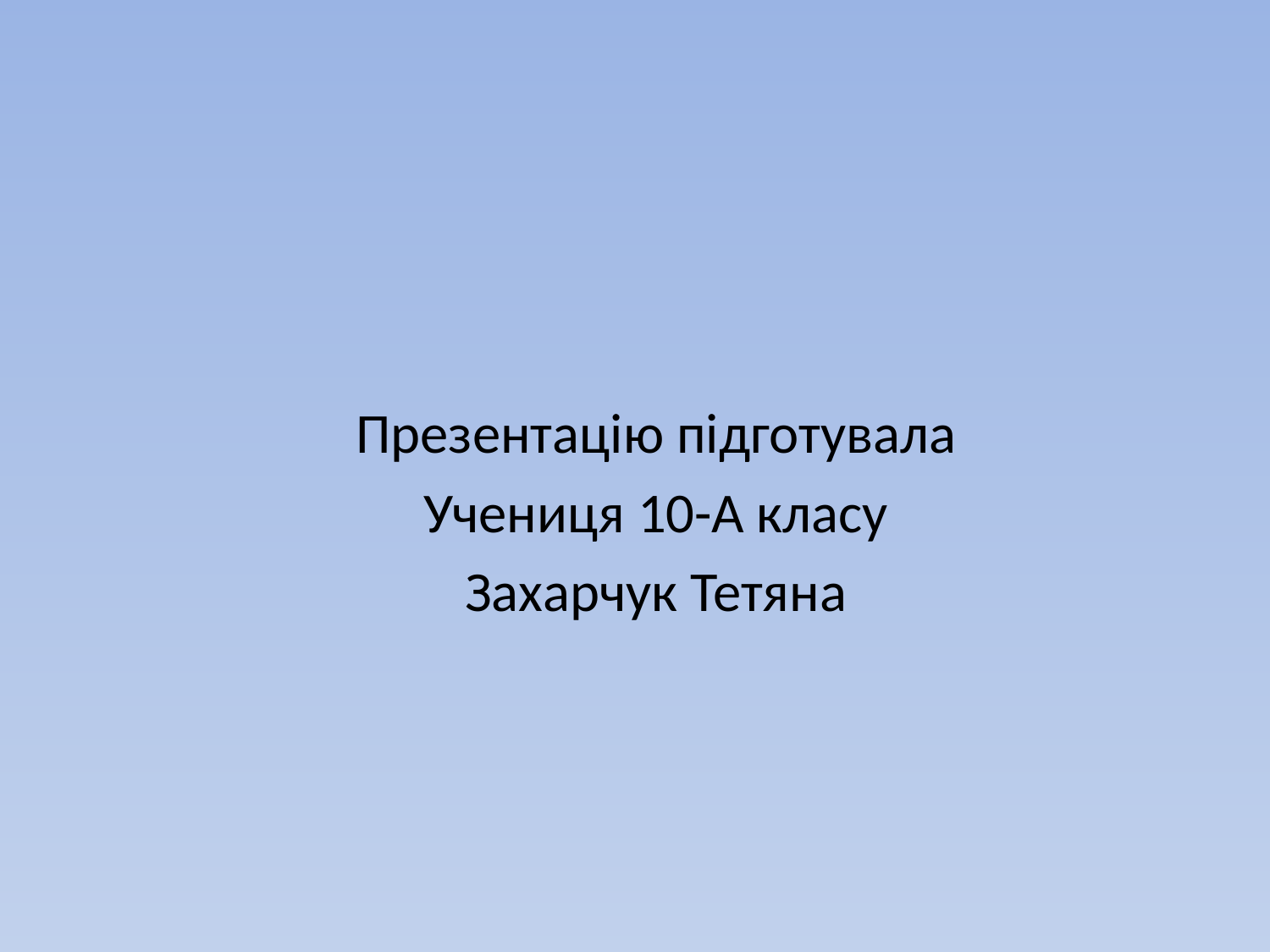

#

Презентацію підготувала
Учениця 10-А класу
Захарчук Тетяна